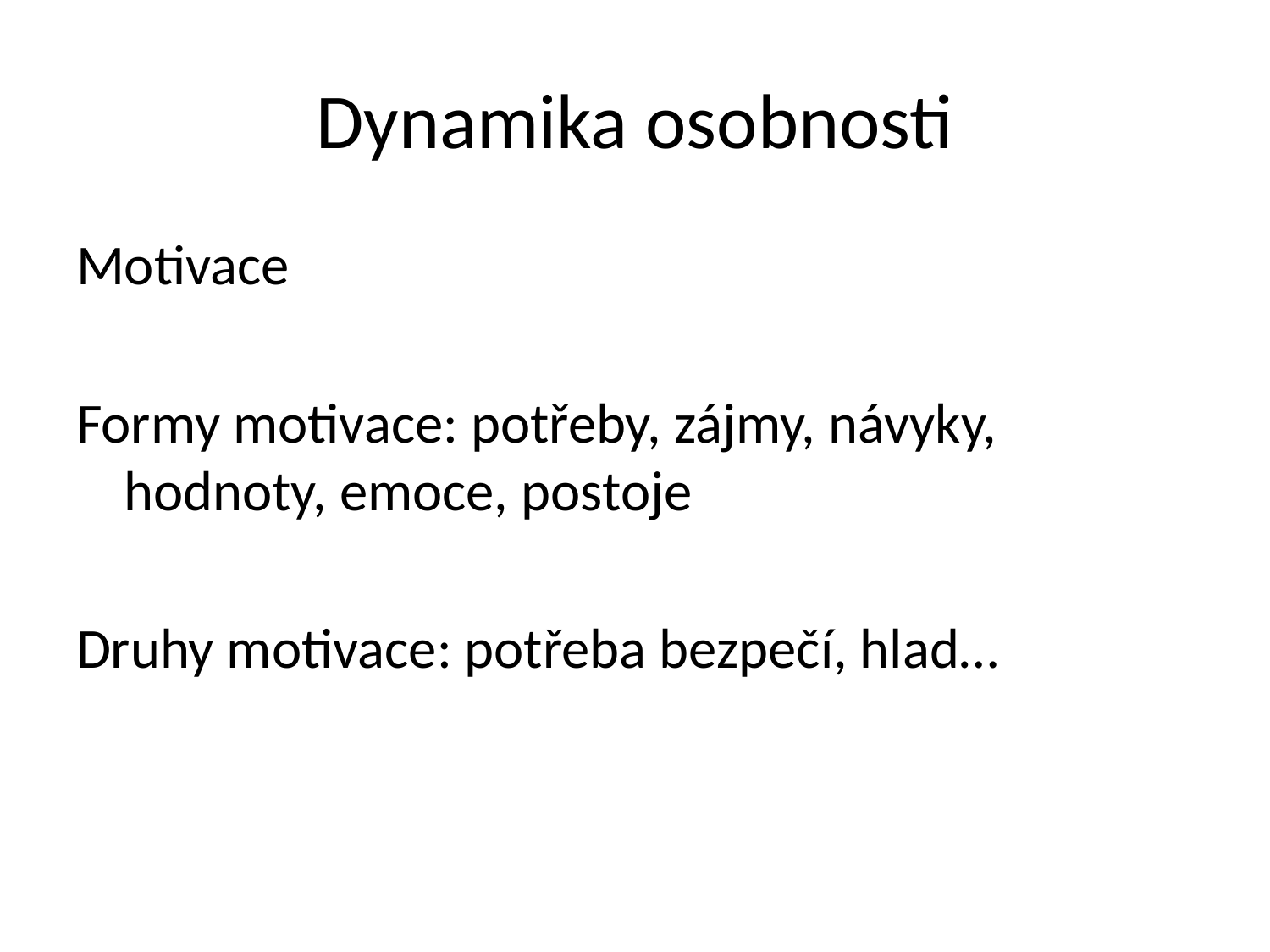

# Dynamika osobnosti
Motivace

Formy motivace: potřeby, zájmy, návyky, hodnoty, emoce, postoje

Druhy motivace: potřeba bezpečí, hlad…